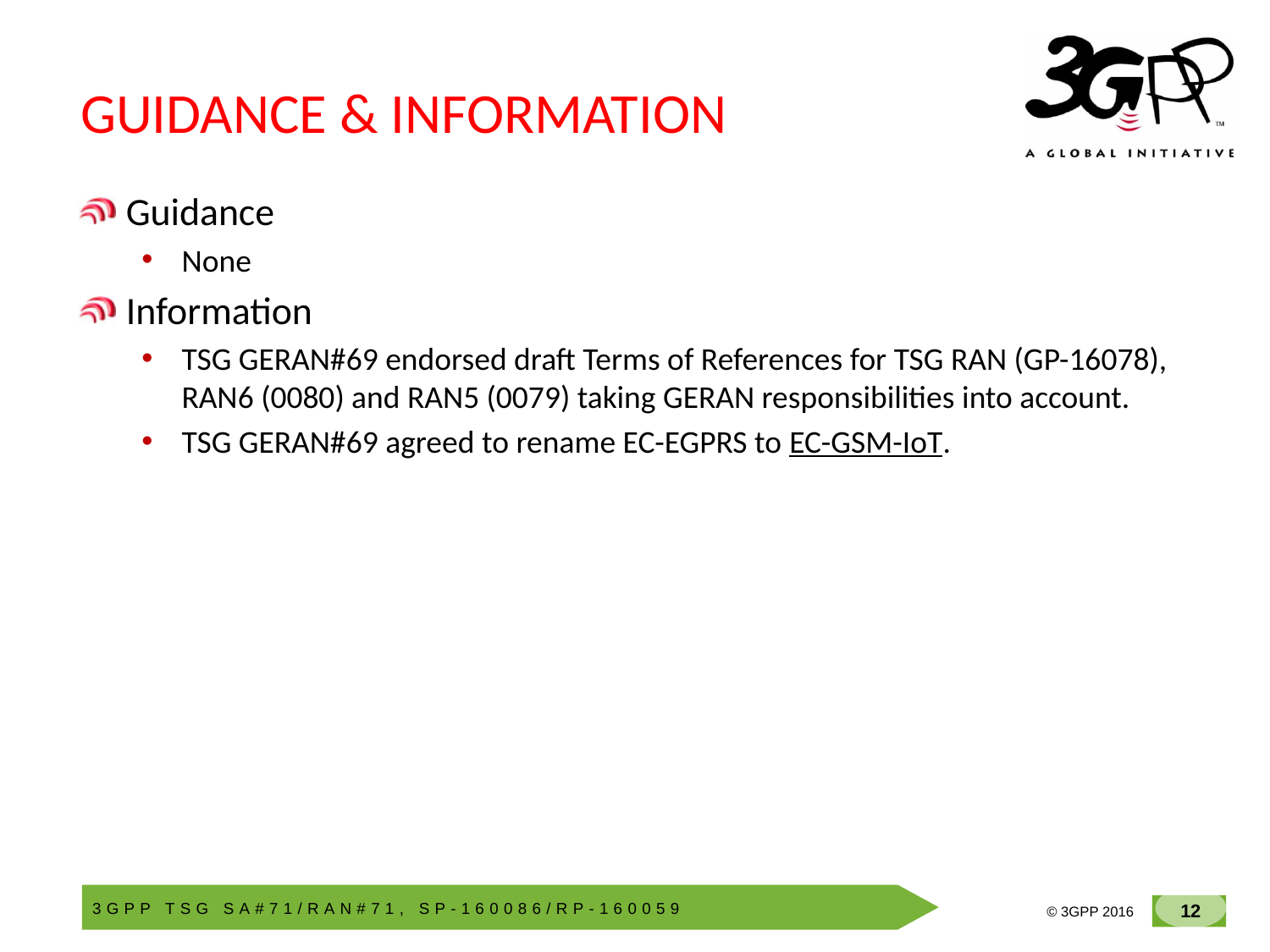

# GUIDANCE & INFORMATION
Guidance
None
Information
TSG GERAN#69 endorsed draft Terms of References for TSG RAN (GP-16078), RAN6 (0080) and RAN5 (0079) taking GERAN responsibilities into account.
TSG GERAN#69 agreed to rename EC-EGPRS to EC-GSM-IoT.